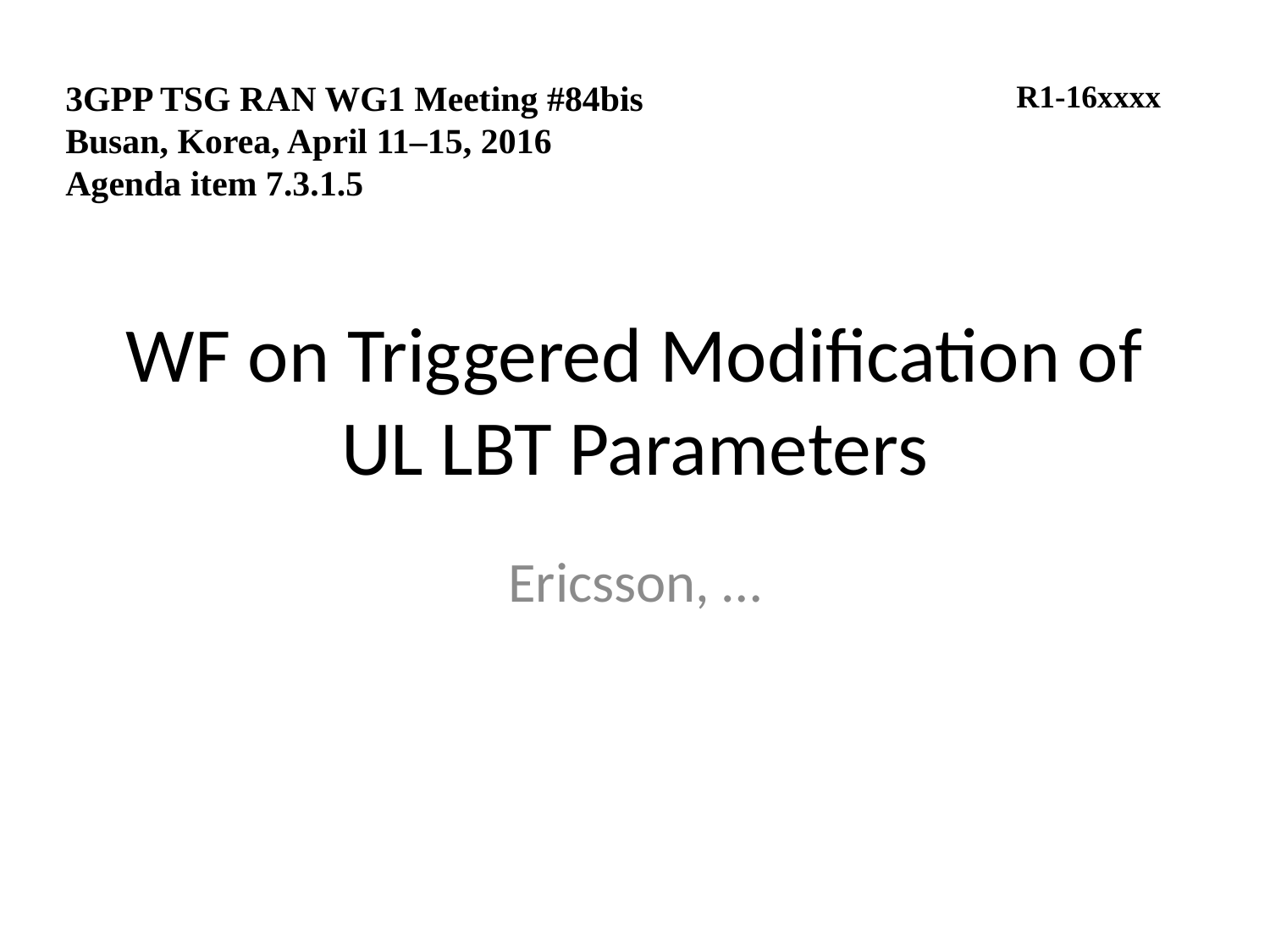

3GPP TSG RAN WG1 Meeting #84bis
Busan, Korea, April 11–15, 2016
Agenda item 7.3.1.5
R1-16xxxx
# WF on Triggered Modification of UL LBT Parameters
Ericsson, …